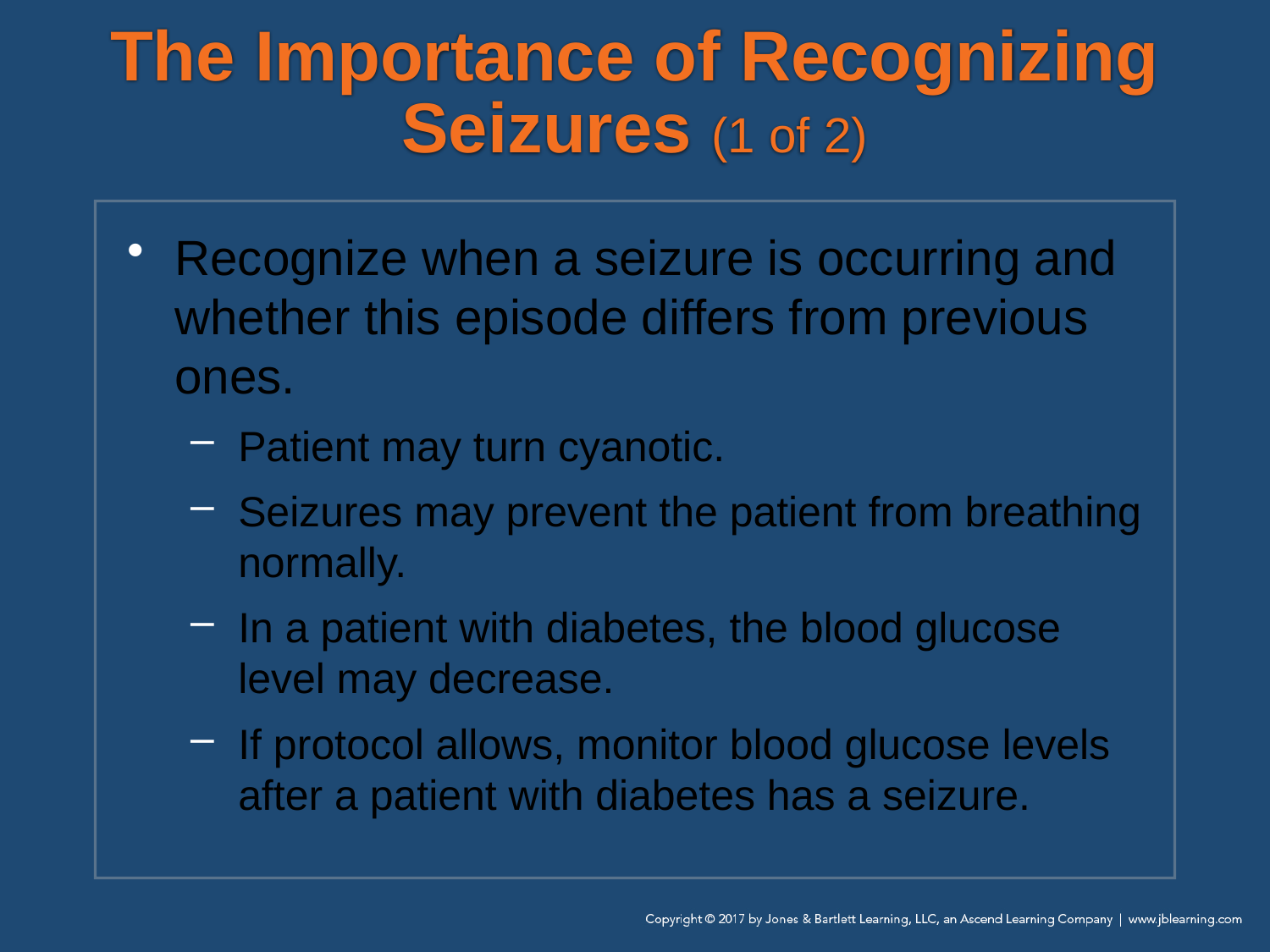

# The Importance of Recognizing Seizures (1 of 2)
Recognize when a seizure is occurring and whether this episode differs from previous ones.
Patient may turn cyanotic.
Seizures may prevent the patient from breathing normally.
In a patient with diabetes, the blood glucose level may decrease.
If protocol allows, monitor blood glucose levels after a patient with diabetes has a seizure.